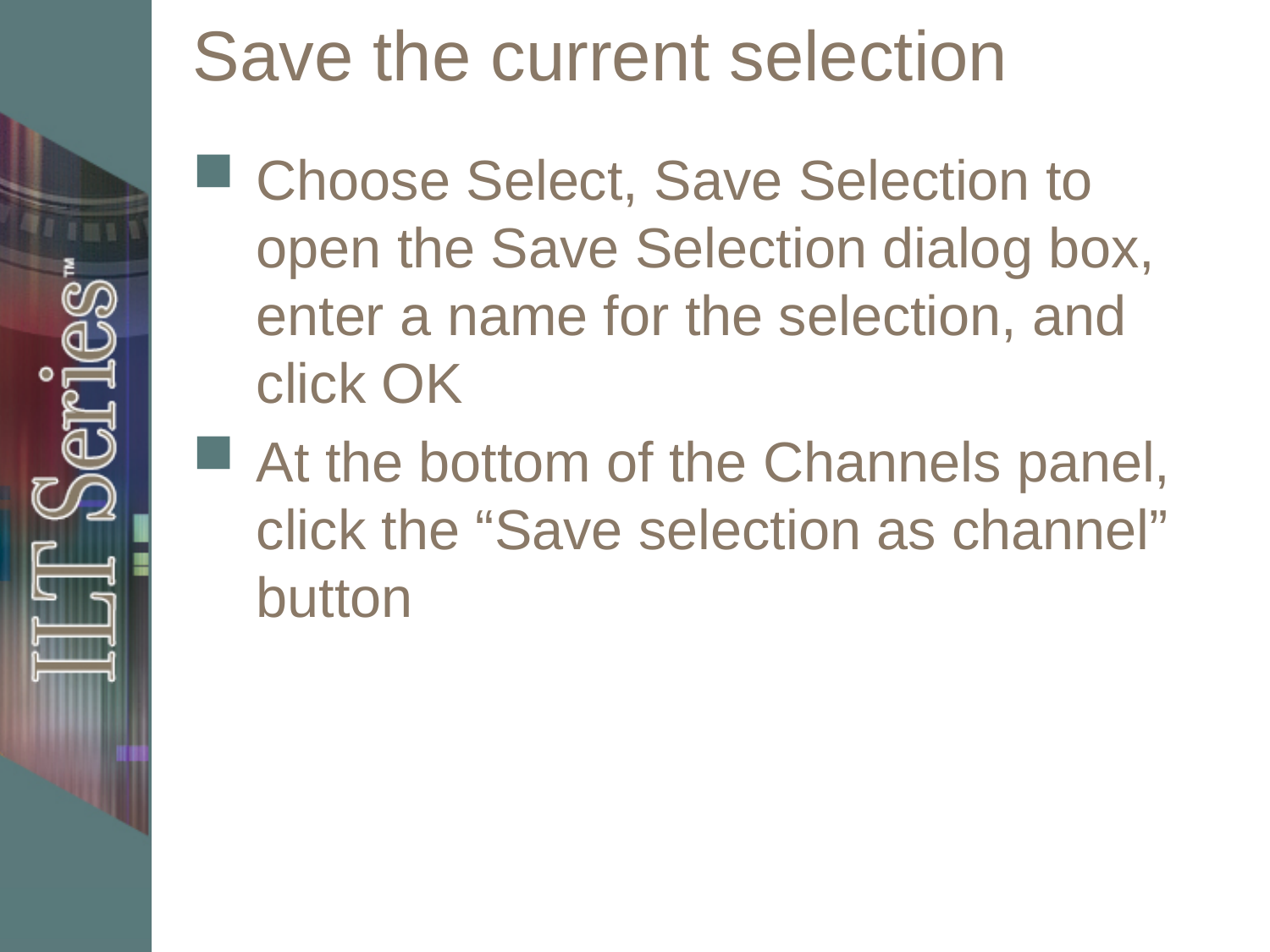

# Save the current selection
Choose Select, Save Selection to open the Save Selection dialog box, enter a name for the selection, and click OK
At the bottom of the Channels panel, click the “Save selection as channel” button